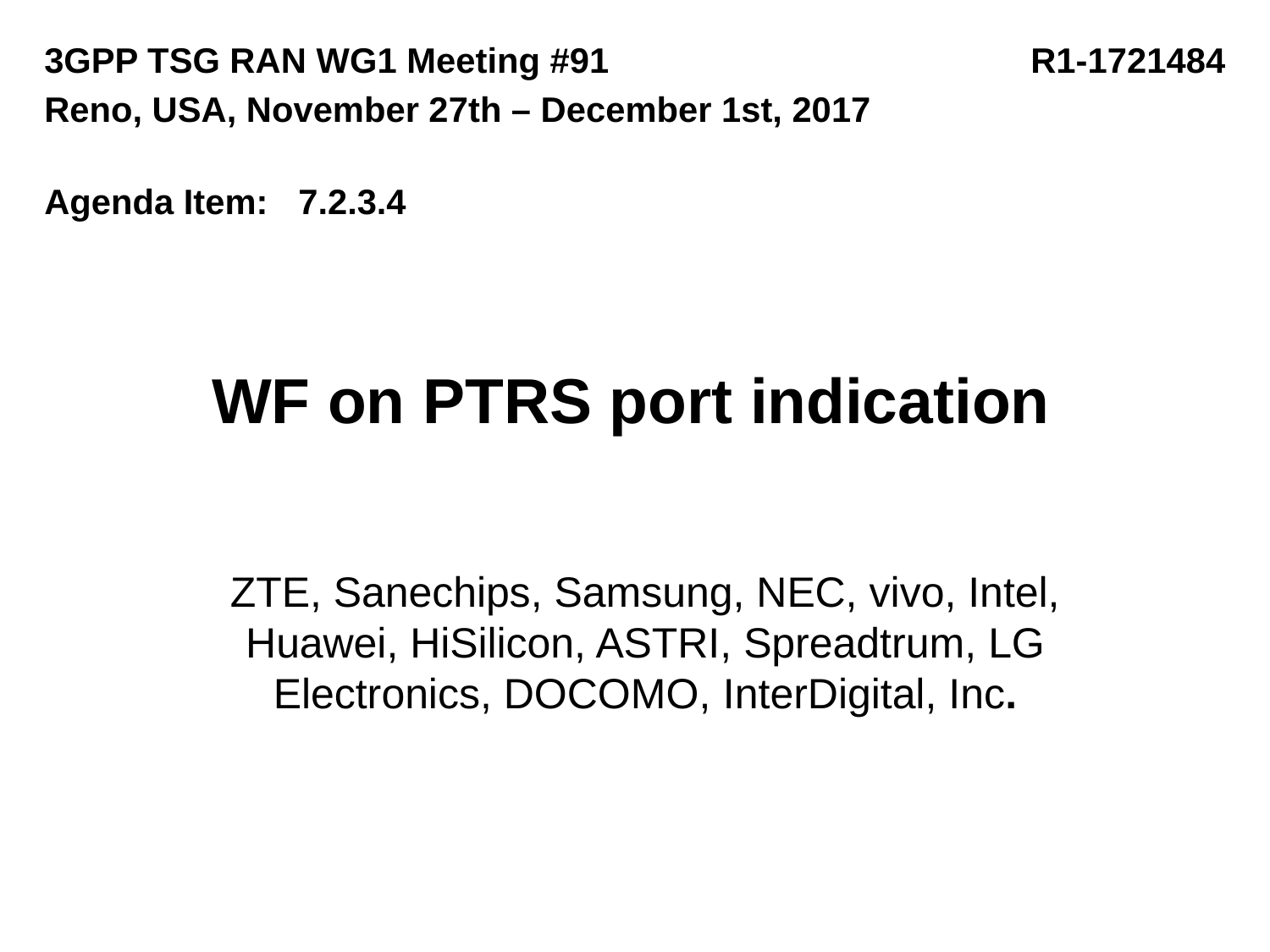

3GPP TSG RAN WG1 Meeting #91 			          R1-1721484
Reno, USA, November 27th – December 1st, 2017

Agenda Item:	7.2.3.4

# WF on PTRS port indication
ZTE, Sanechips, Samsung, NEC, vivo, Intel, Huawei, HiSilicon, ASTRI, Spreadtrum, LG Electronics, DOCOMO, InterDigital, Inc.